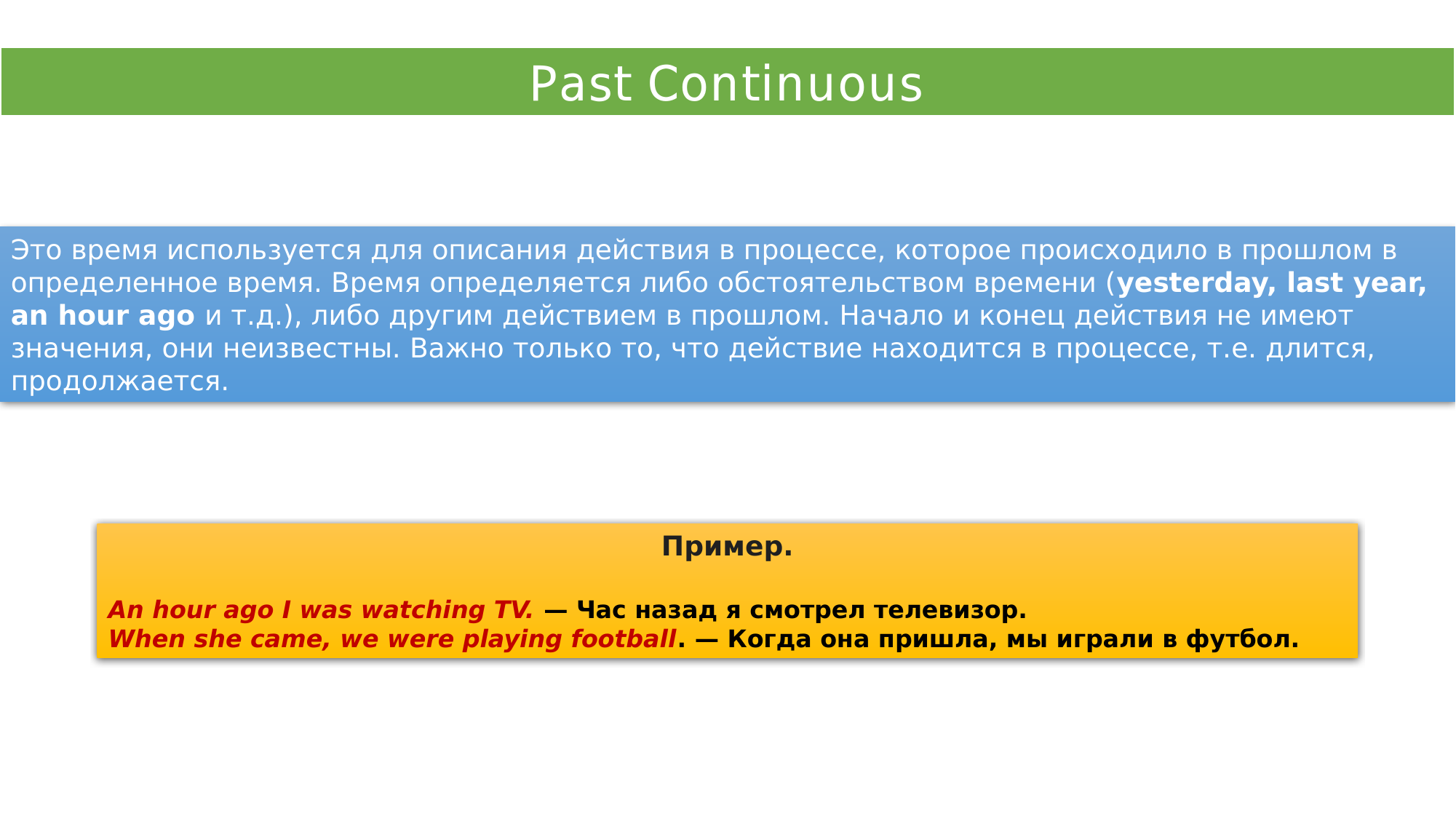

Past Continuous
Это время используется для описания действия в процессе, которое происходило в прошлом в определенное время. Время определяется либо обстоятельством времени (yesterday, last year, an hour ago и т.д.), либо другим действием в прошлом. Начало и конец действия не имеют значения, они неизвестны. Важно только то, что действие находится в процессе, т.е. длится, продолжается.
Пример.
An hour ago I was watching TV. — Час назад я смотрел телевизор.
When she came, we were playing football. — Когда она пришла, мы играли в футбол.